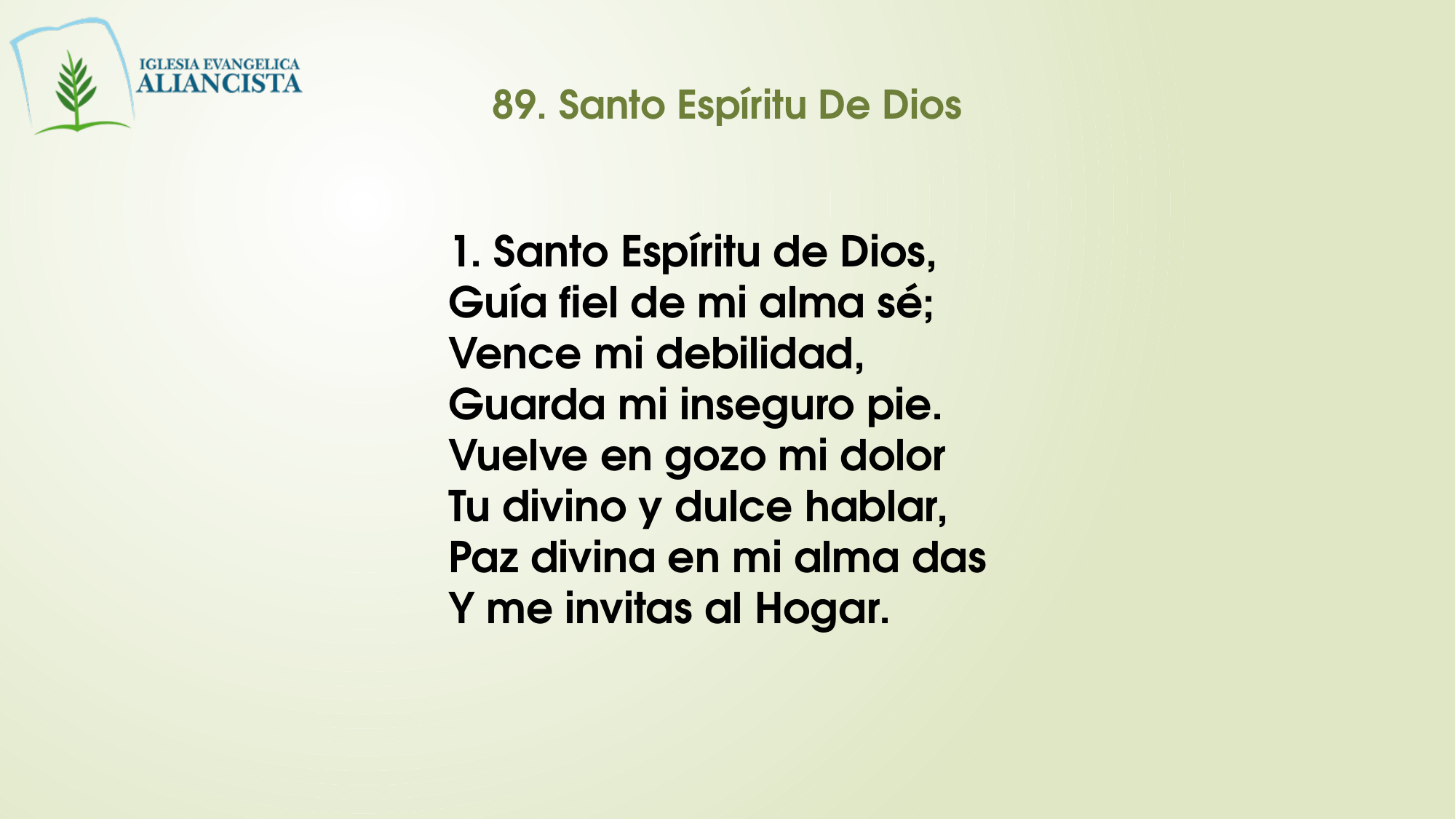

89. Santo Espíritu De Dios
1. Santo Espíritu de Dios,
Guía fiel de mi alma sé;
Vence mi debilidad,
Guarda mi inseguro pie.
Vuelve en gozo mi dolor
Tu divino y dulce hablar,
Paz divina en mi alma das
Y me invitas al Hogar.